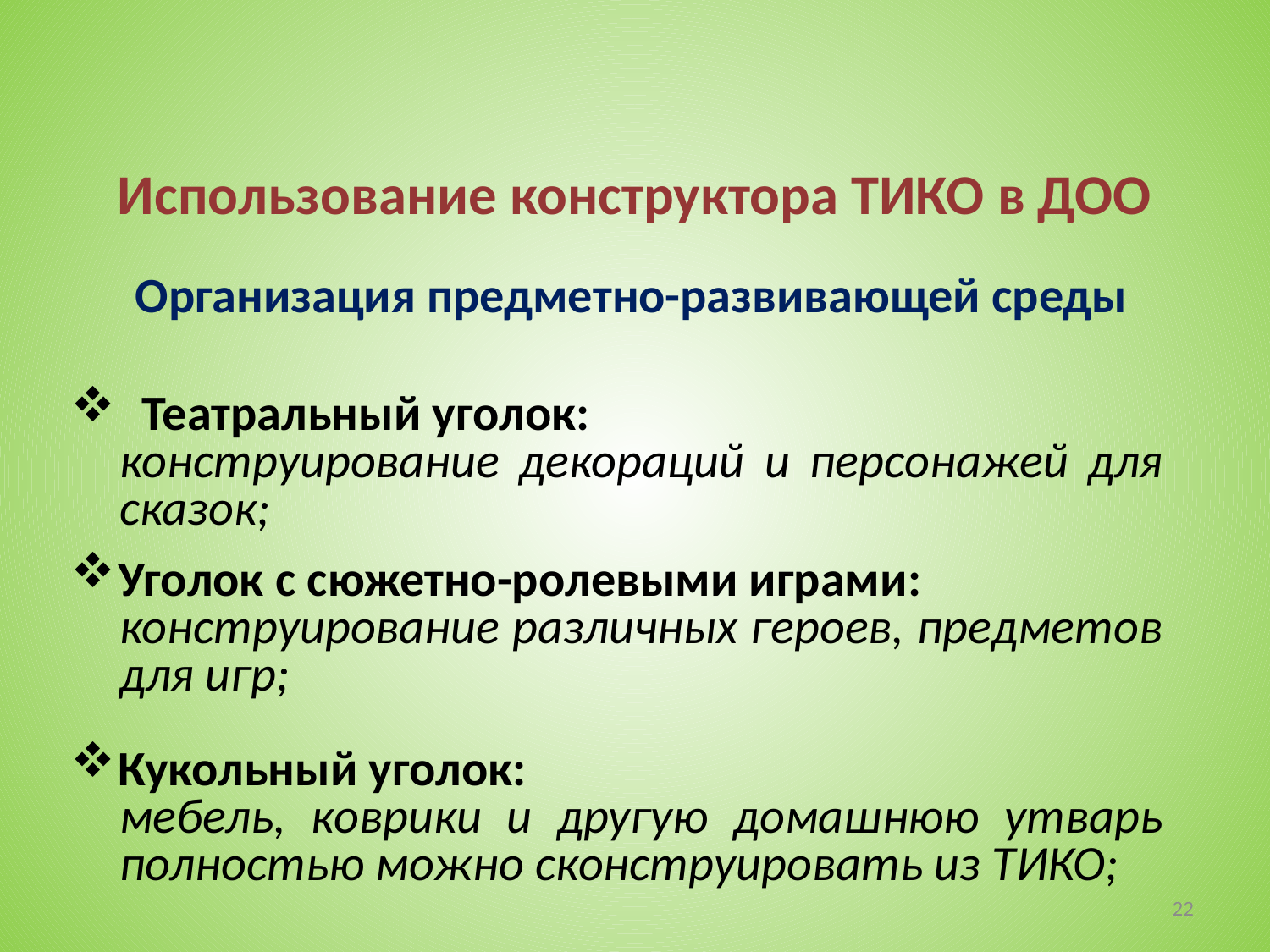

Использование конструктора ТИКО в ДОО
Организация предметно-развивающей среды
Театральный уголок:
конструирование декораций и персонажей для сказок;

Уголок с сюжетно-ролевыми играми:
конструирование различных героев, предметов для игр;

Кукольный уголок:
мебель, коврики и другую домашнюю утварь полностью можно сконструировать из ТИКО;

22